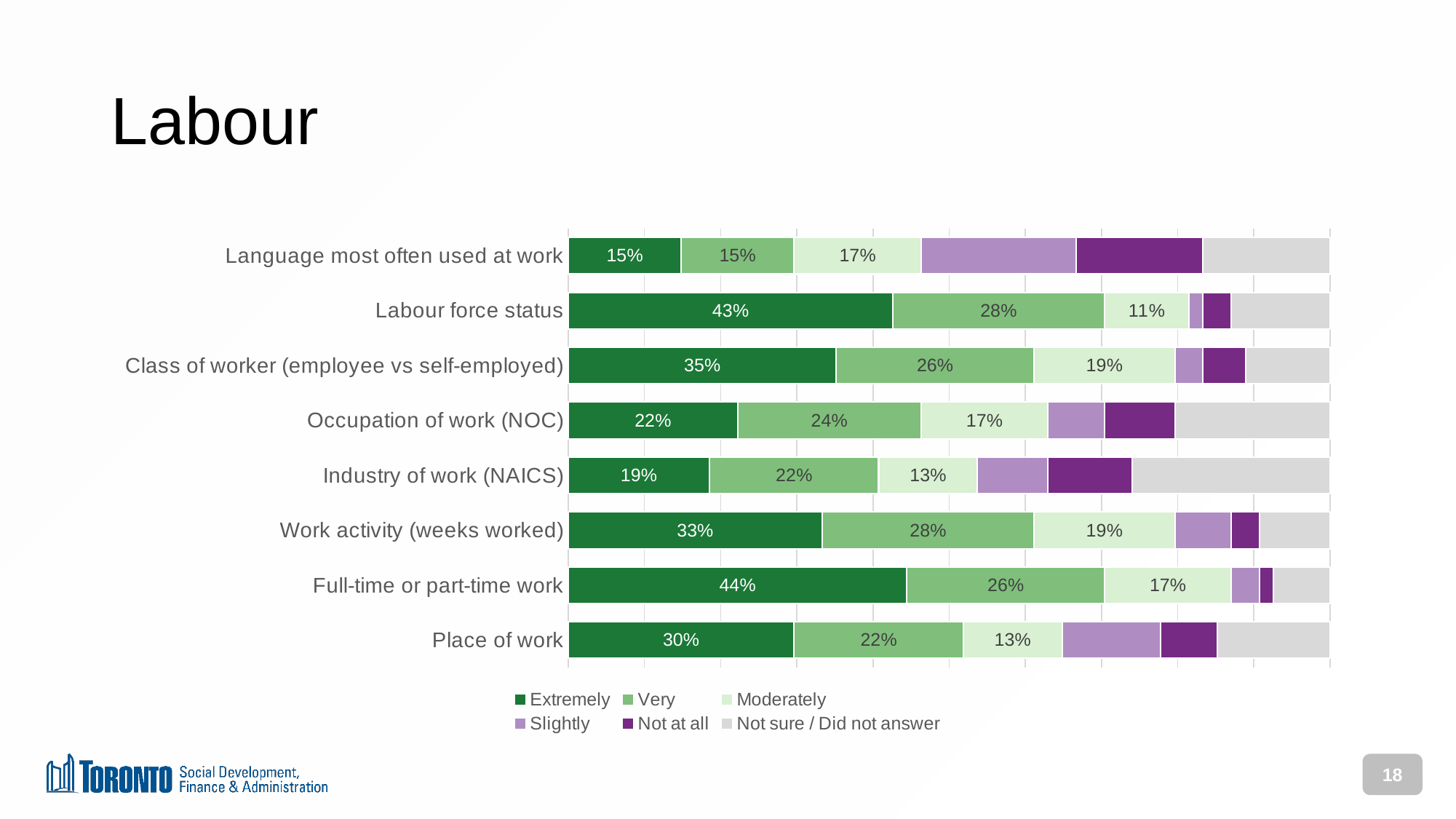

# Labour

### Chart

| Category | Extremely | Very | Moderately | Slightly | Not at all | Not sure / Did not answer |
|---|---|---|---|---|---|---|
| Language most often used at work | 8.0 | 8.0 | 9.0 | 11.0 | 9.0 | 9.0 |
| Labour force status | 23.0 | 15.0 | 6.0 | 1.0 | 2.0 | 7.0 |
| Class of worker (employee vs self-employed) | 19.0 | 14.0 | 10.0 | 2.0 | 3.0 | 6.0 |
| Occupation of work (NOC) | 12.0 | 13.0 | 9.0 | 4.0 | 5.0 | 11.0 |
| Industry of work (NAICS) | 10.0 | 12.0 | 7.0 | 5.0 | 6.0 | 14.0 |
| Work activity (weeks worked) | 18.0 | 15.0 | 10.0 | 4.0 | 2.0 | 5.0 |
| Full-time or part-time work | 24.0 | 14.0 | 9.0 | 2.0 | 1.0 | 4.0 |
| Place of work | 16.0 | 12.0 | 7.0 | 7.0 | 4.0 | 8.0 |
18